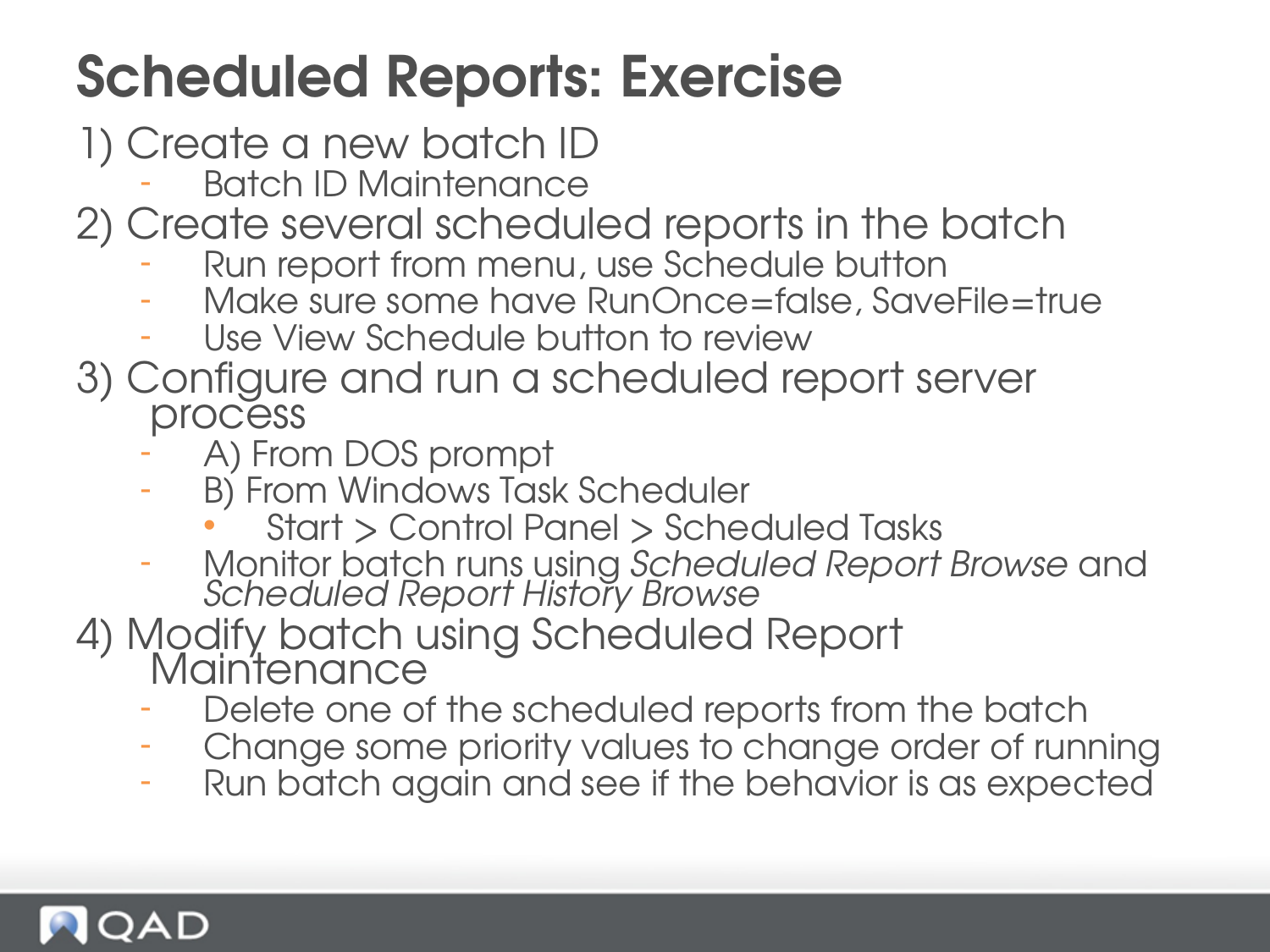

# Scheduled Reports: Exercise
1) Create a new batch ID
Batch ID Maintenance
2) Create several scheduled reports in the batch
Run report from menu, use Schedule button
Make sure some have RunOnce=false, SaveFile=true
Use View Schedule button to review
3) Configure and run a scheduled report server process
A) From DOS prompt
B) From Windows Task Scheduler
Start > Control Panel > Scheduled Tasks
Monitor batch runs using Scheduled Report Browse and Scheduled Report History Browse
4) Modify batch using Scheduled Report Maintenance
Delete one of the scheduled reports from the batch
Change some priority values to change order of running
Run batch again and see if the behavior is as expected